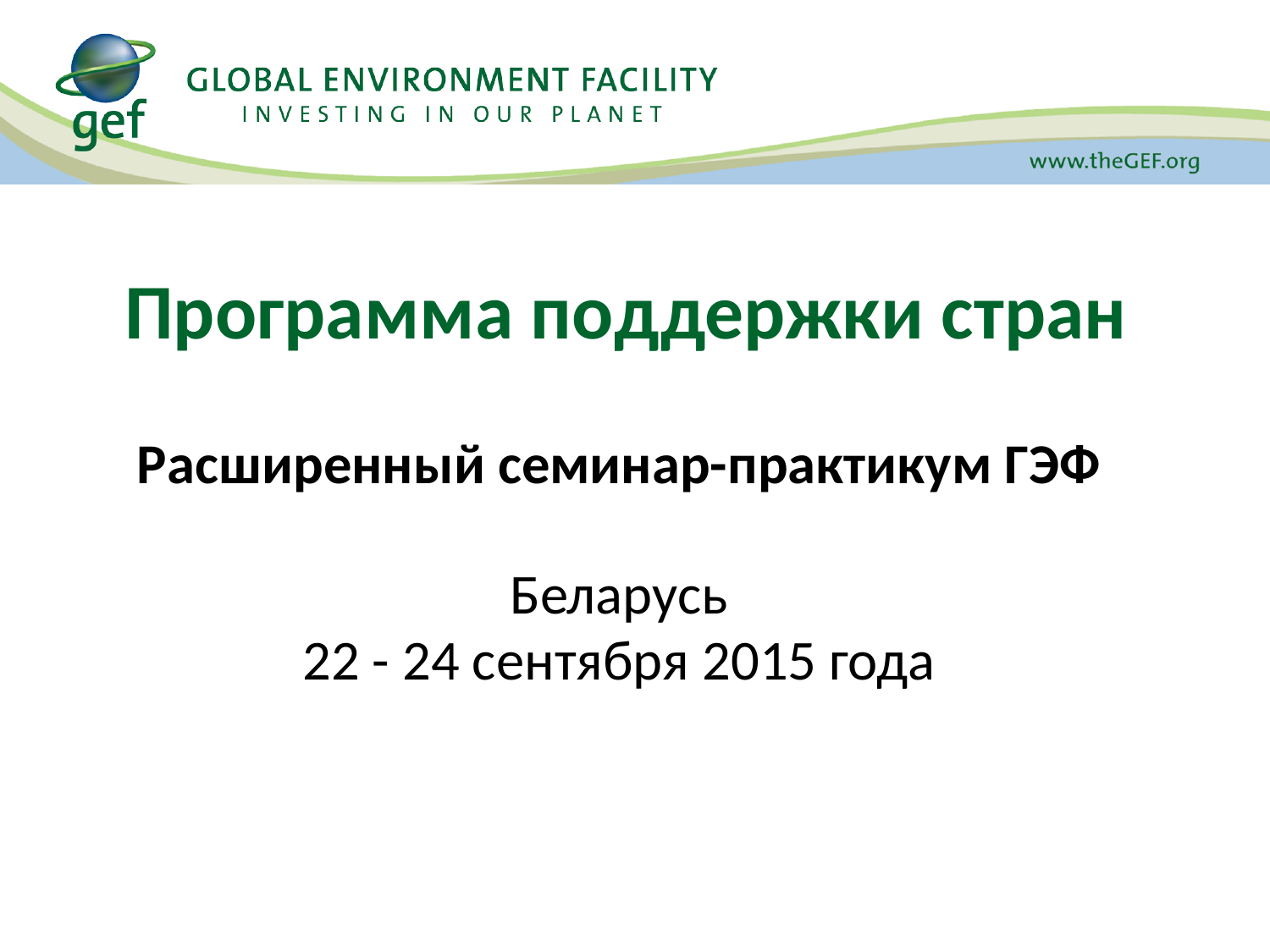

# Программа поддержки стран
Расширенный семинар-практикум ГЭФ

Беларусь
22 - 24 сентября 2015 года